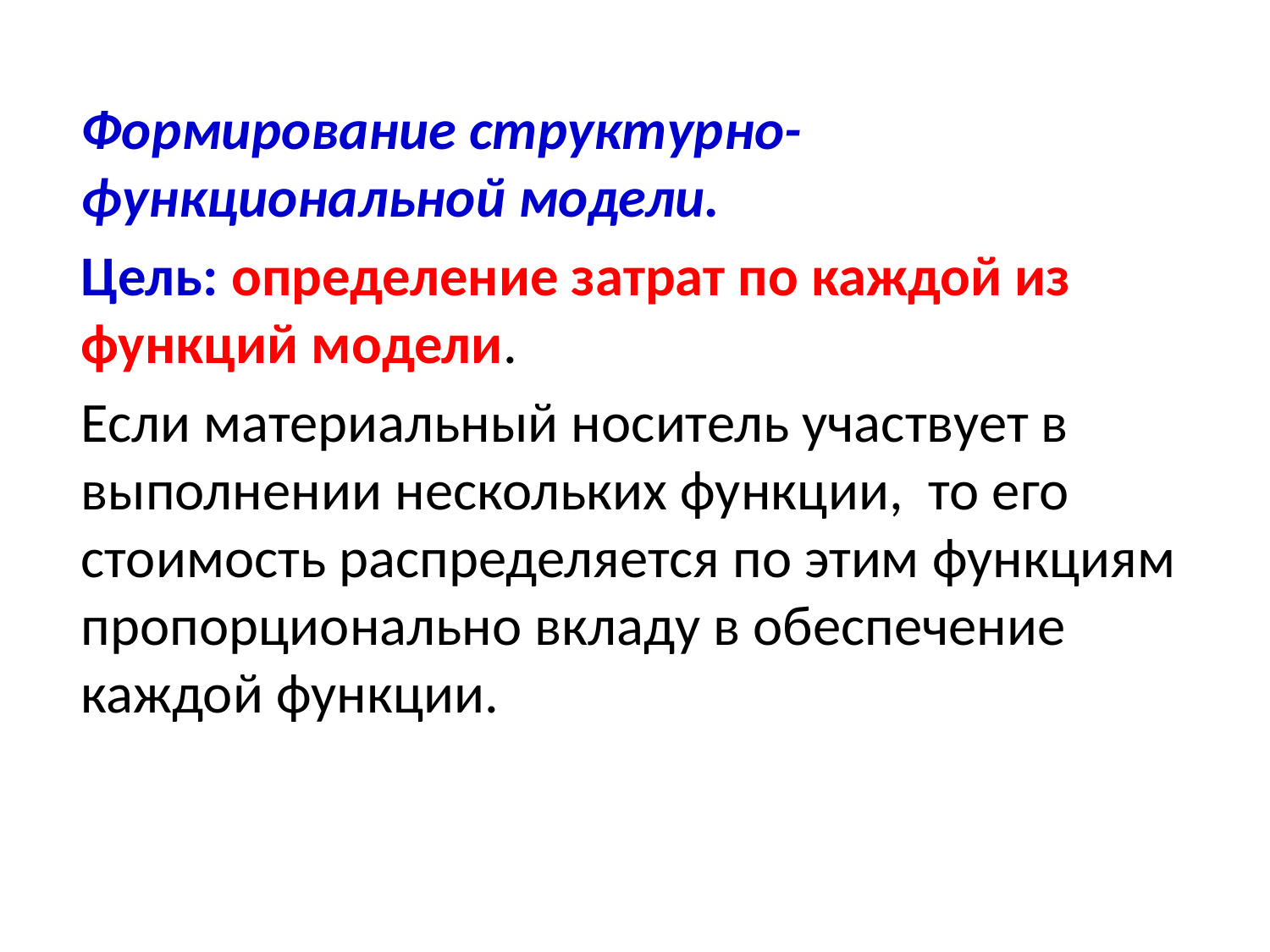

Формирование структурно-функциональной модели.
Цель: определение затрат по каждой из функций модели.
Если материальный носитель участвует в выполнении нескольких функции,  то его стоимость распределяется по этим функциям пропорционально вкладу в обеспечение каждой функции.